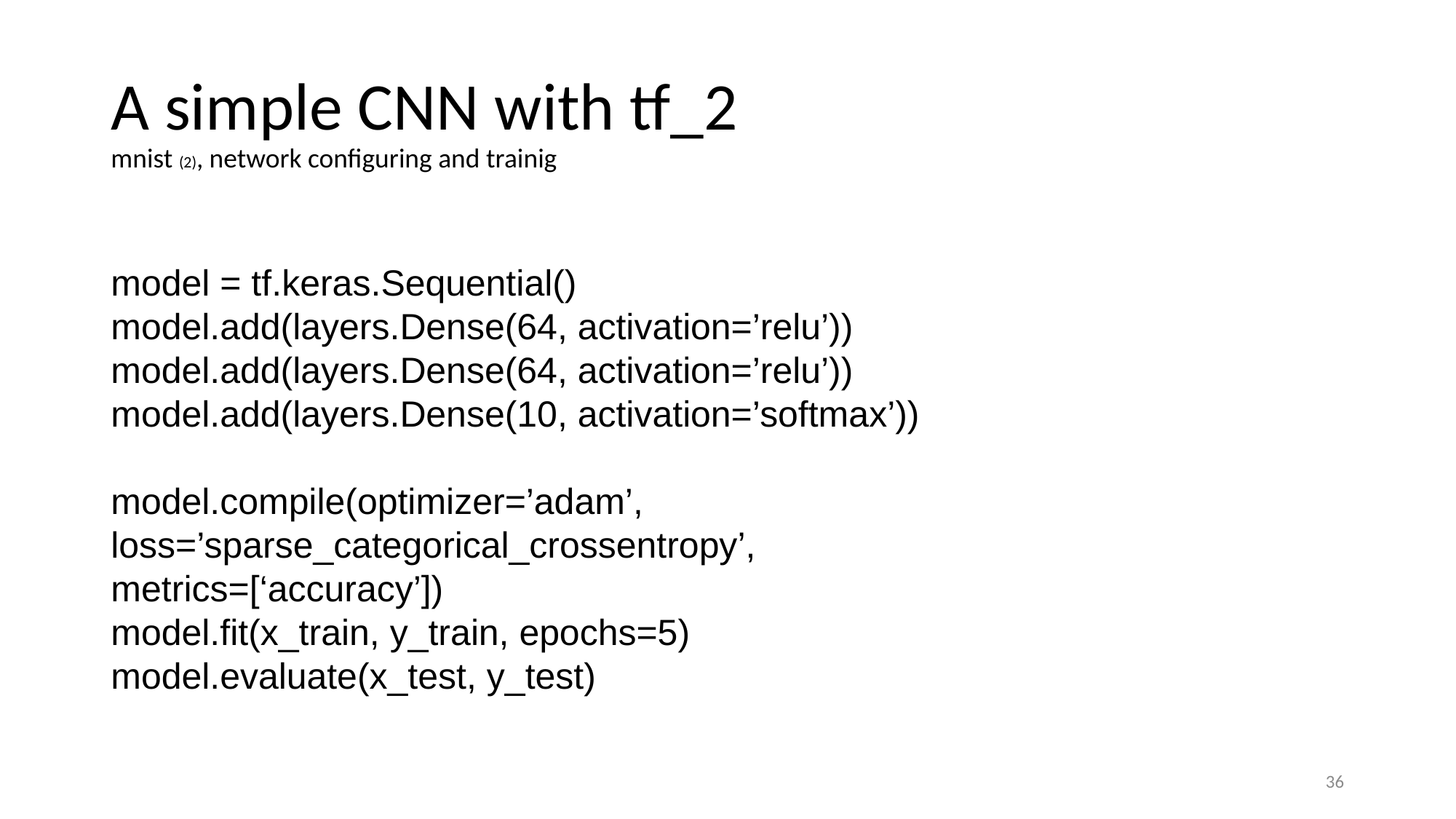

# A simple CNN with tf_2 mnist (2), network configuring and trainig
model = tf.keras.Sequential()
model.add(layers.Dense(64, activation=’relu’))
model.add(layers.Dense(64, activation=’relu’))
model.add(layers.Dense(10, activation=’softmax’))

model.compile(optimizer=’adam’,
loss=’sparse_categorical_crossentropy’,
metrics=[‘accuracy’])
model.fit(x_train, y_train, epochs=5)
model.evaluate(x_test, y_test)
36